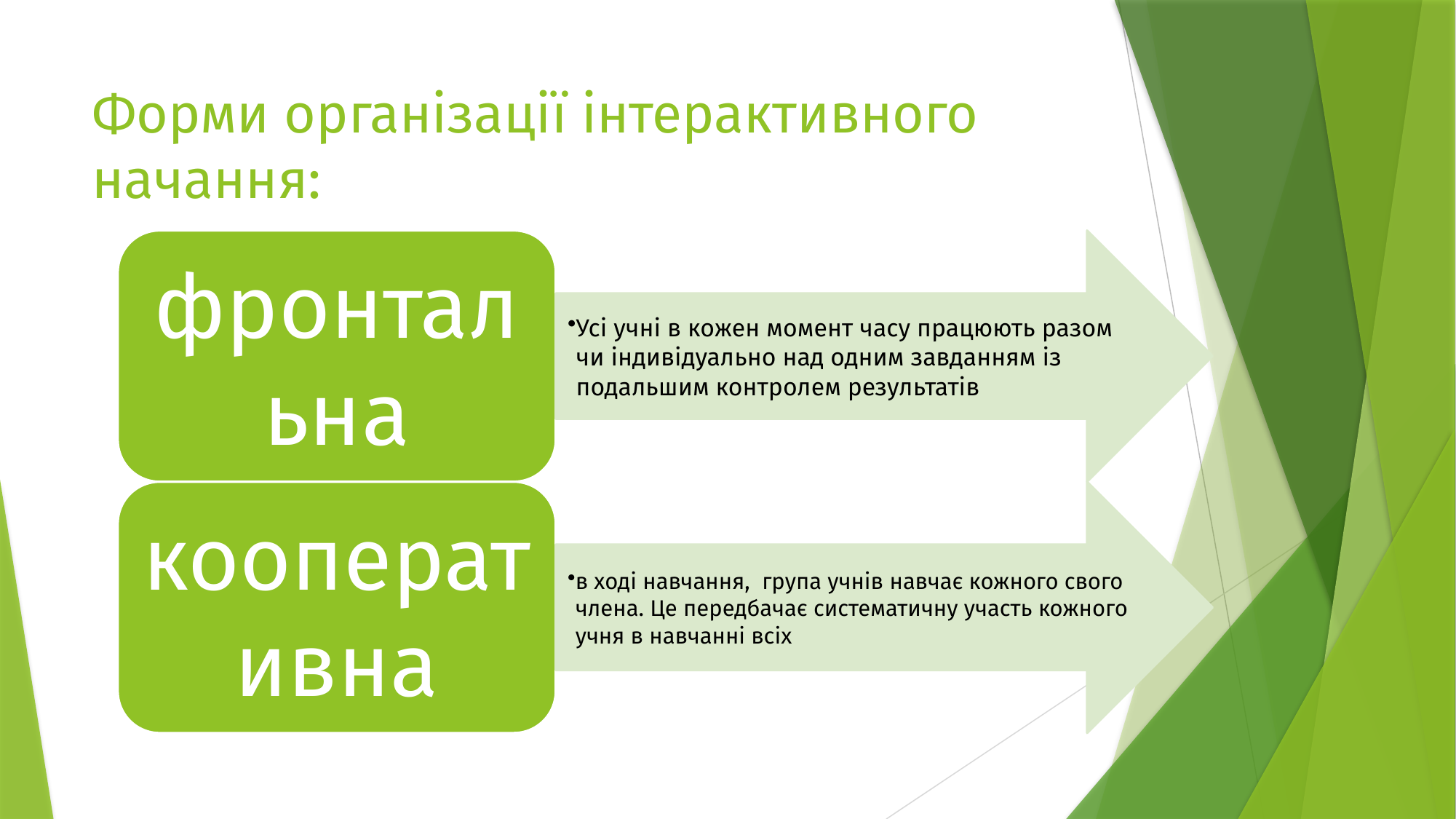

# Форми організації інтерактивного начання:
фронтальна
Усі учні в кожен момент часу працюють разом чи індивідуально над одним завданням із подальшим контролем результатів
кооперативна
в ході навчання,  група учнів навчає кожного свого члена. Це передбачає систематичну участь кожного учня в навчанні всіх